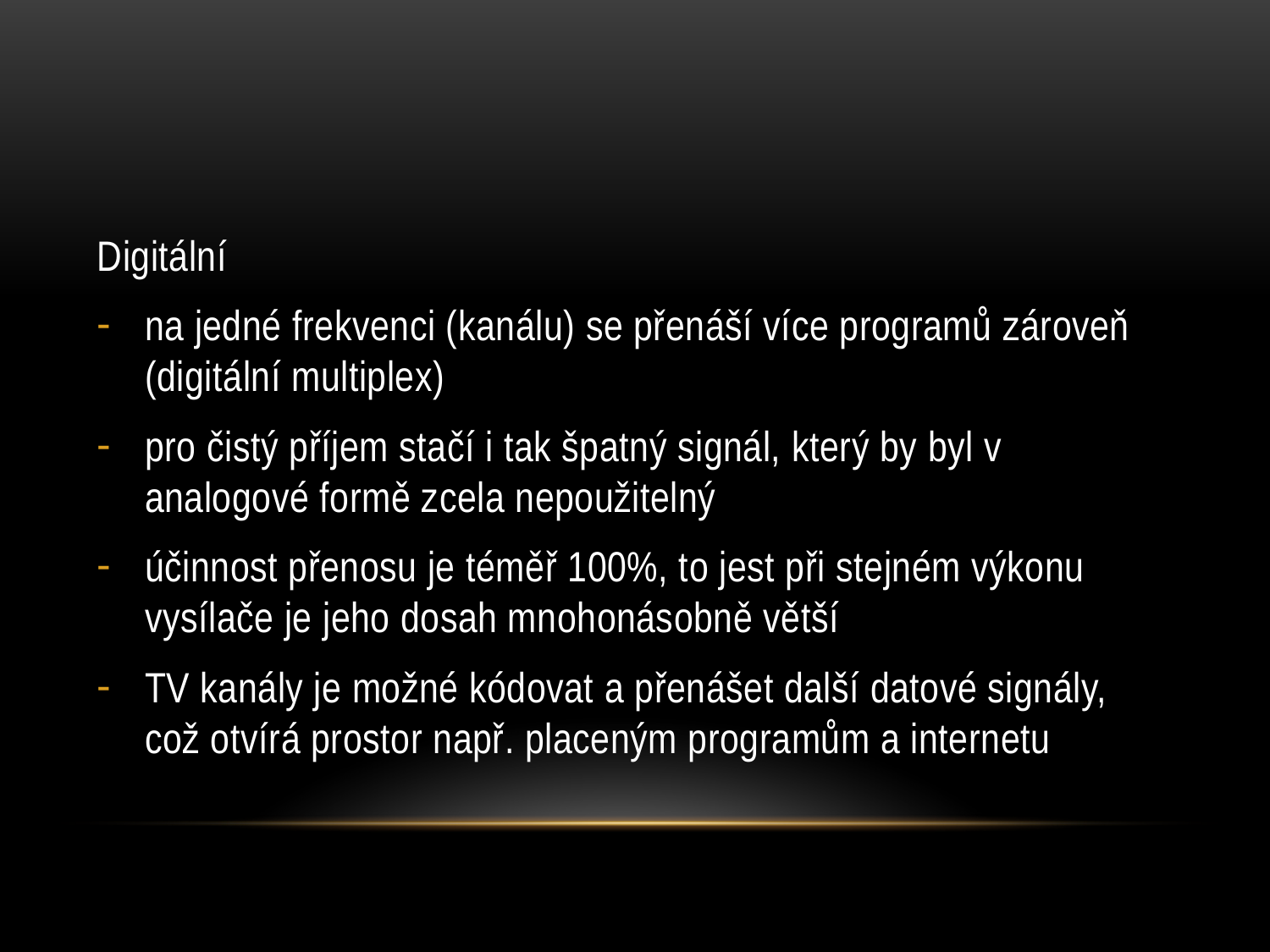

#
Digitální
na jedné frekvenci (kanálu) se přenáší více programů zároveň (digitální multiplex)
pro čistý příjem stačí i tak špatný signál, který by byl v analogové formě zcela nepoužitelný
účinnost přenosu je téměř 100%, to jest při stejném výkonu vysílače je jeho dosah mnohonásobně větší
TV kanály je možné kódovat a přenášet další datové signály, což otvírá prostor např. placeným programům a internetu